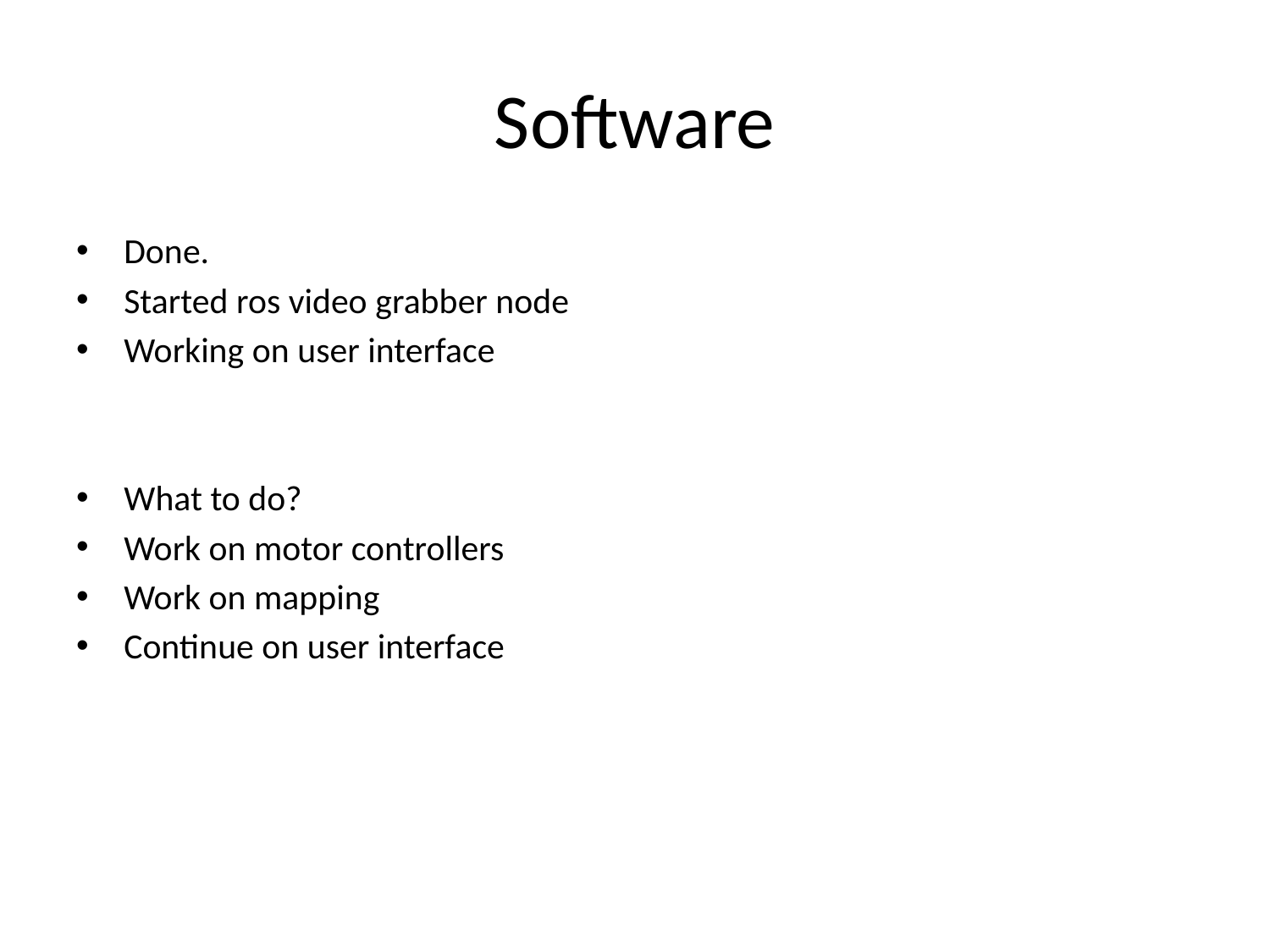

# Software
Done.
Started ros video grabber node
Working on user interface

What to do?
Work on motor controllers
Work on mapping
Continue on user interface